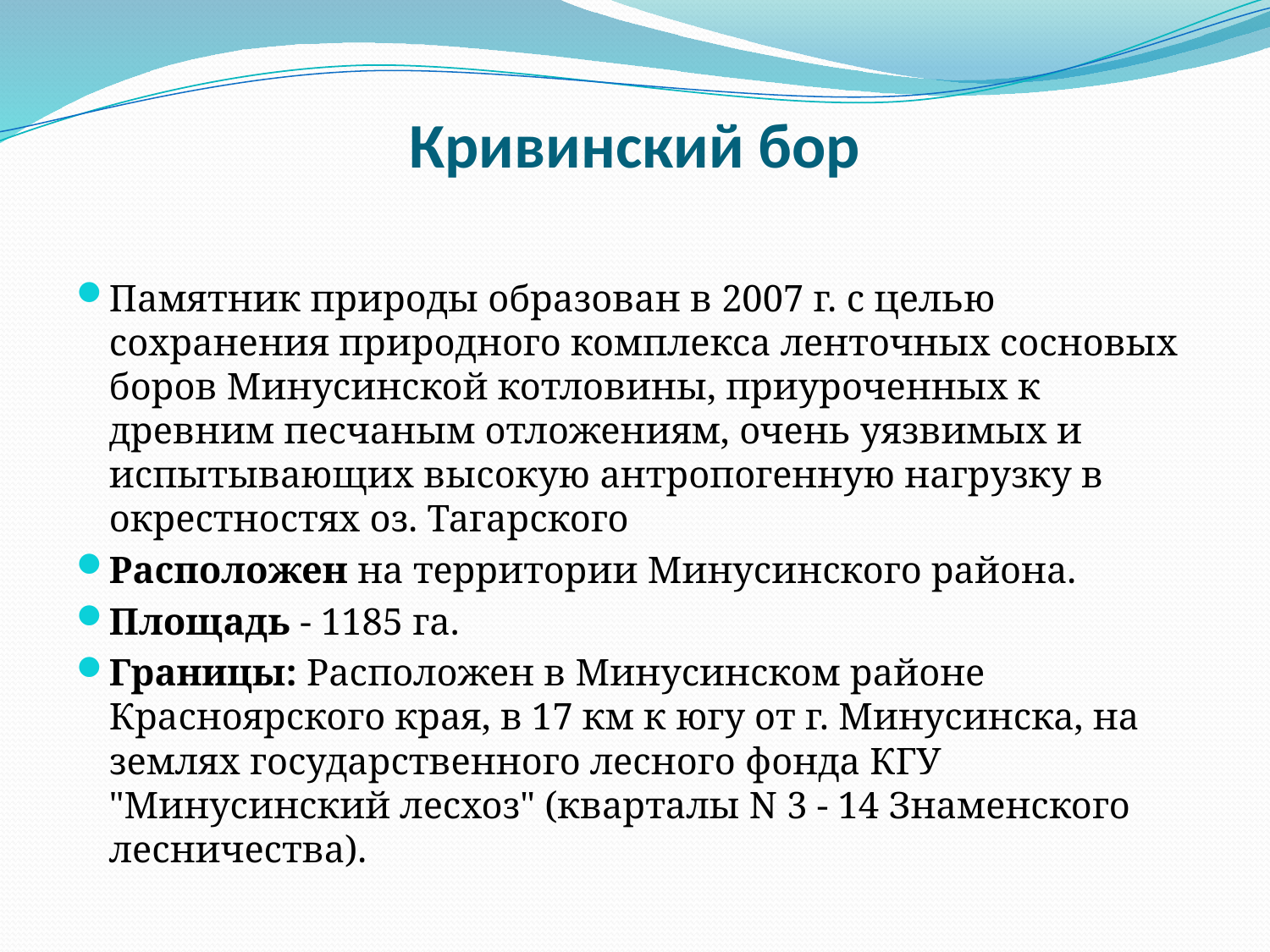

# Кривинский бор
Памятник природы образован в 2007 г. с целью сохранения природного комплекса ленточных сосновых боров Минусинской котловины, приуроченных к древним песчаным отложениям, очень уязвимых и испытывающих высокую антропогенную нагрузку в окрестностях оз. Тагарского
Расположен на территории Минусинского района.
Площадь - 1185 га.
Границы: Расположен в Минусинском районе Красноярского края, в 17 км к югу от г. Минусинска, на землях государственного лесного фонда КГУ "Минусинский лесхоз" (кварталы N 3 - 14 Знаменского лесничества).